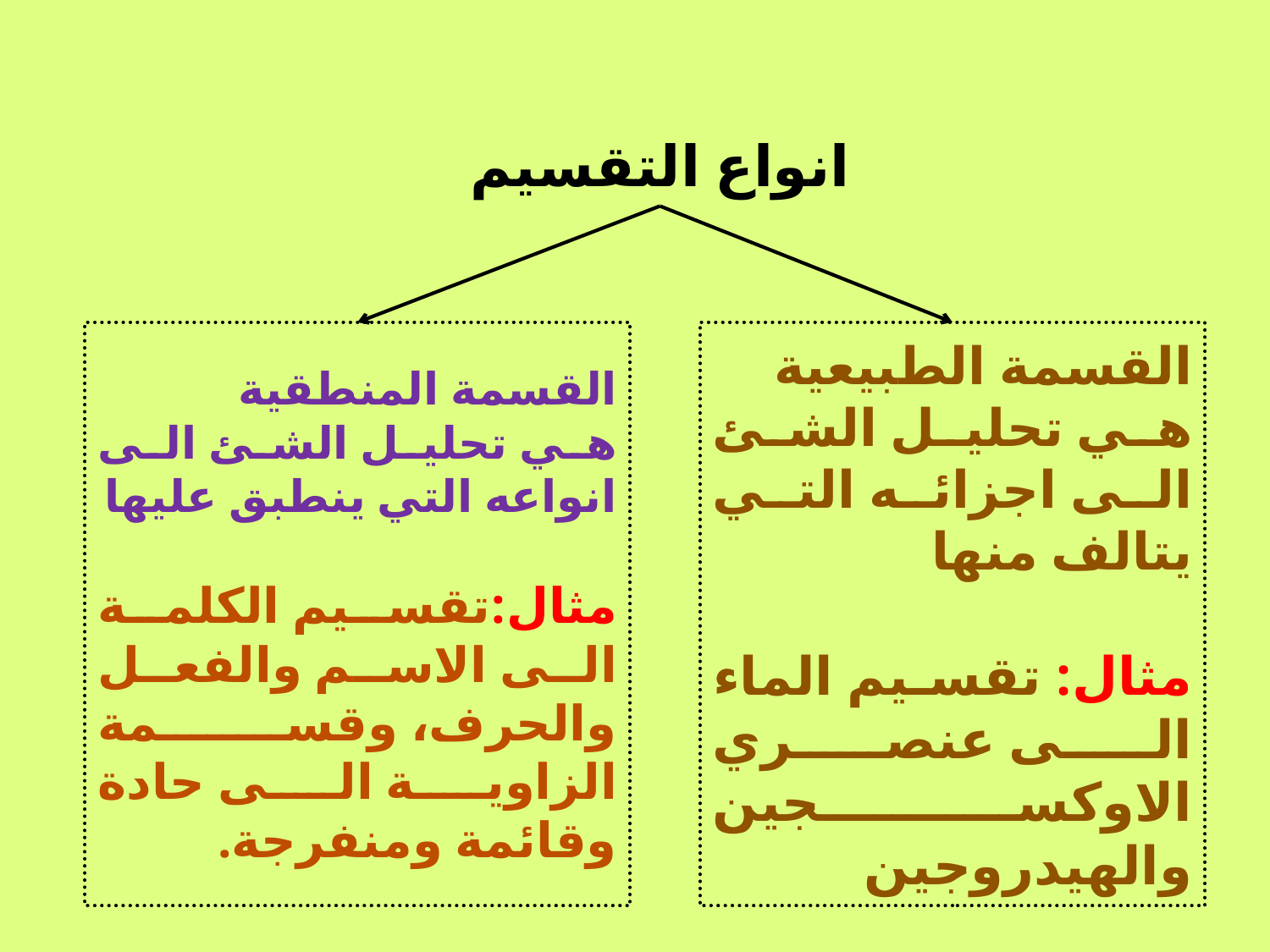

انواع التقسيم

القسمة المنطقية
هي تحليل الشئ الى انواعه التي ينطبق عليها

مثال:تقسيم الكلمة الى الاسم والفعل والحرف، وقسمة الزاوية الى حادة وقائمة ومنفرجة.
القسمة الطبيعية
هي تحليل الشئ الى اجزائه التي يتالف منها

مثال: تقسيم الماء الى عنصري الاوكسجين والهيدروجين